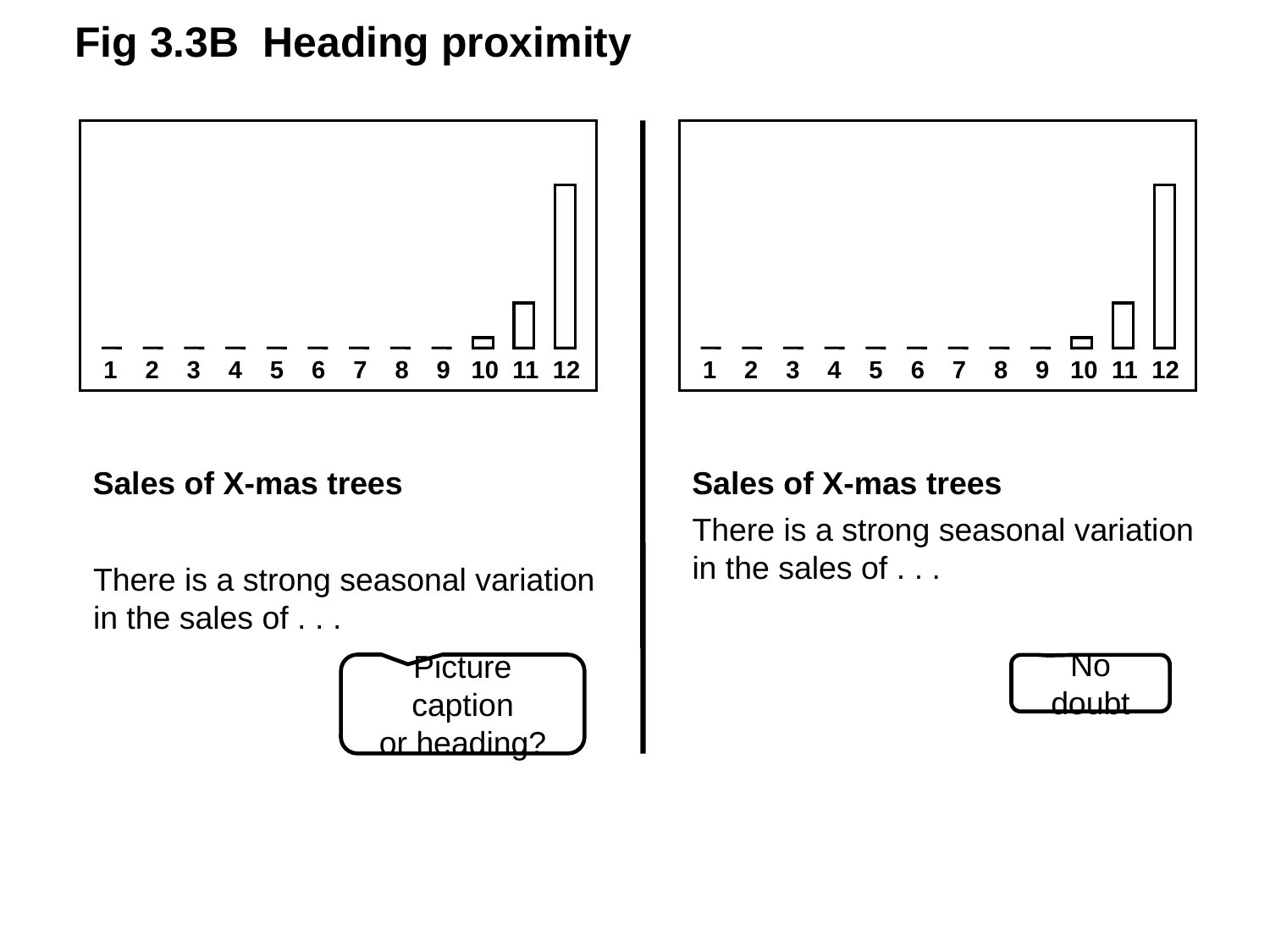

Fig 3.3B  Heading proximity

  1    2    3    4    5    6    7    8    9   10  11  12

Sales of X-mas trees
There is a strong seasonal variation
in the sales of . . .
No doubt

  1    2    3    4    5    6    7    8    9   10  11  12

Sales of X-mas trees
There is a strong seasonal variation
in the sales of . . .
Picture caption
or heading?